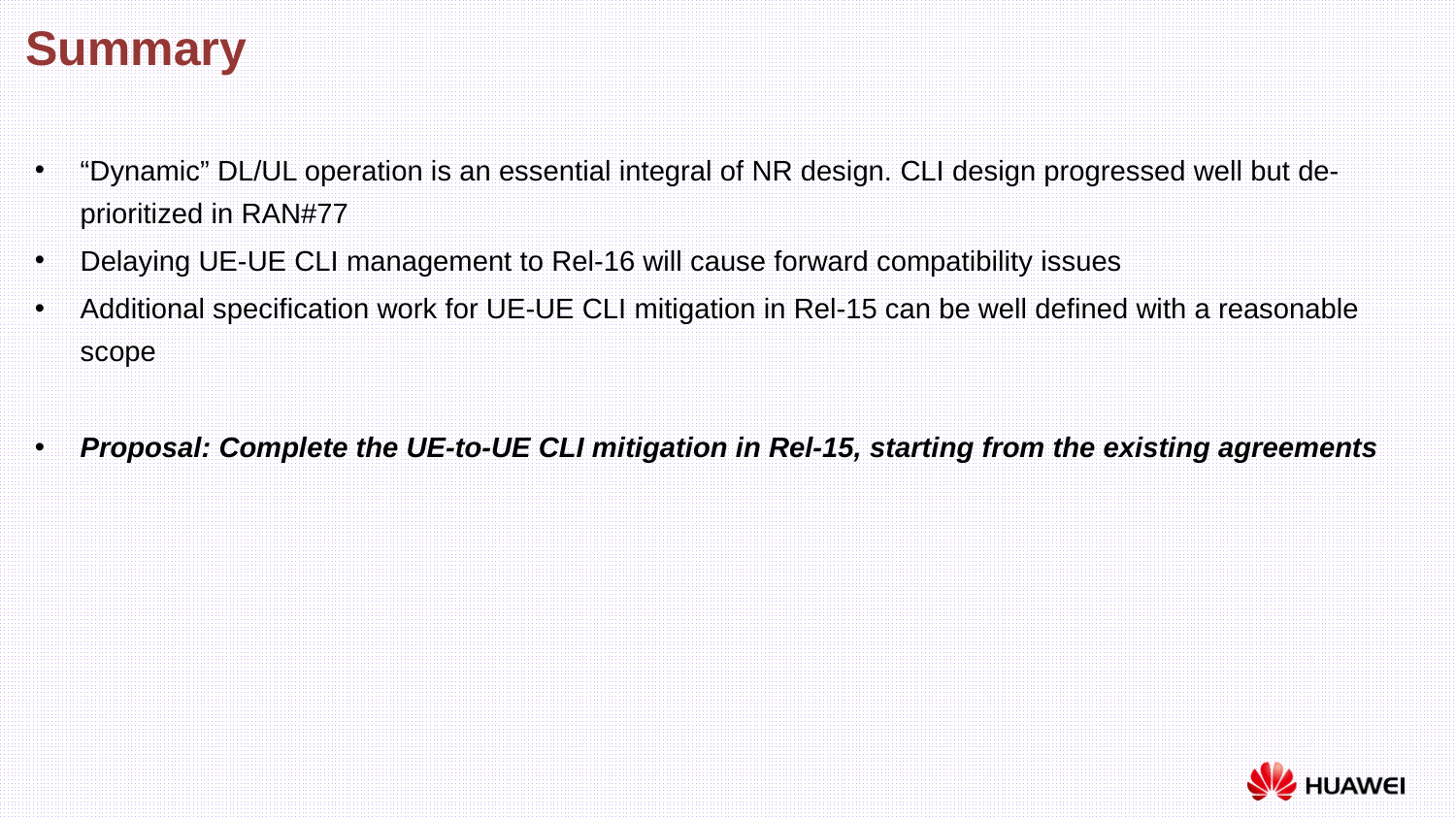

Summary

“Dynamic” DL/UL operation is an essential integral of NR design. CLI design progressed well but de-prioritized in RAN#77
Delaying UE-UE CLI management to Rel-16 will cause forward compatibility issues
Additional specification work for UE-UE CLI mitigation in Rel-15 can be well defined with a reasonable scope

Proposal: Complete the UE-to-UE CLI mitigation in Rel-15, starting from the existing agreements